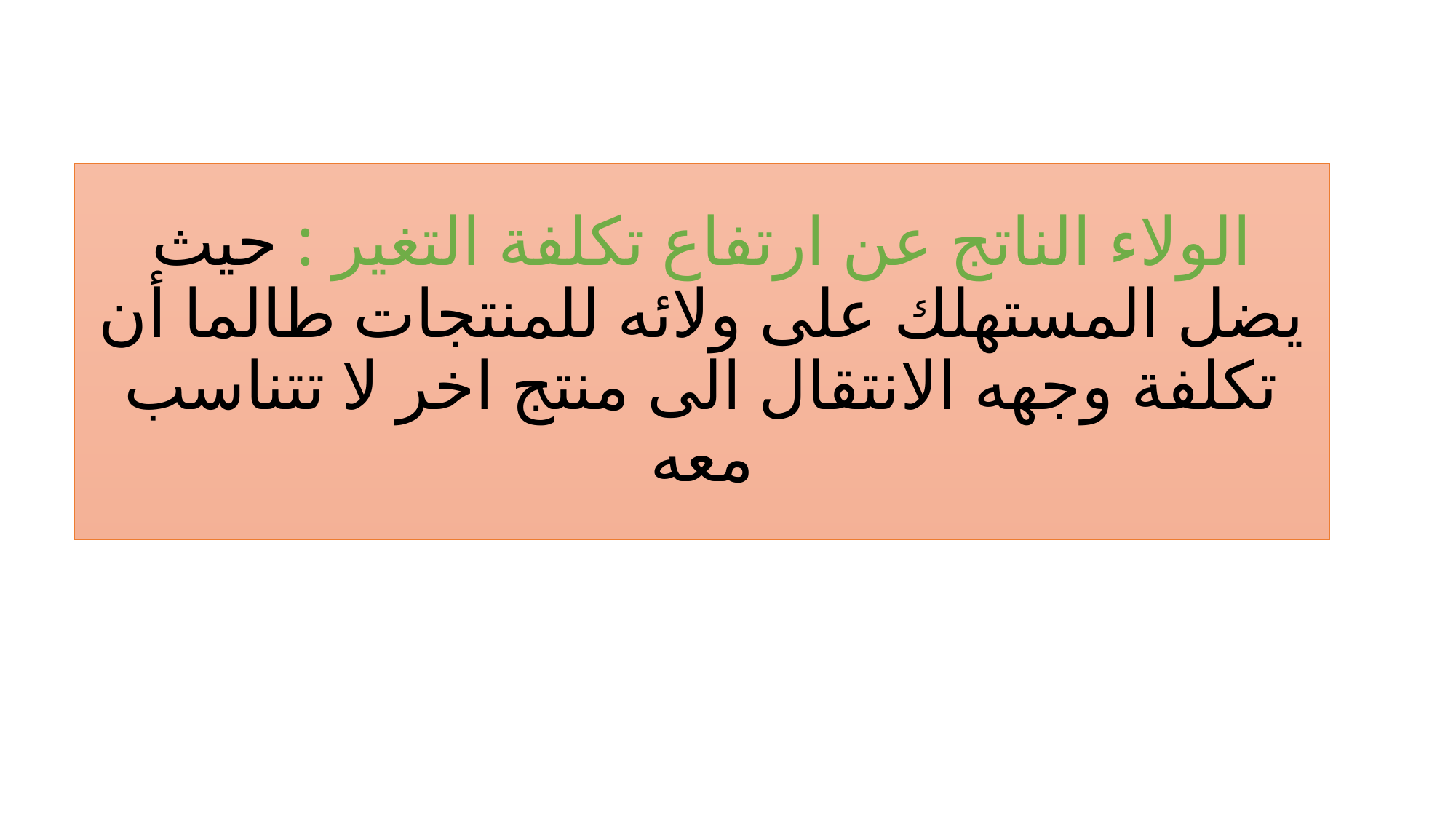

# الولاء الناتج عن ارتفاع تكلفة التغير : حيث يضل المستهلك على ولائه للمنتجات طالما أن تكلفة وجهه الانتقال الى منتج اخر لا تتناسب معه